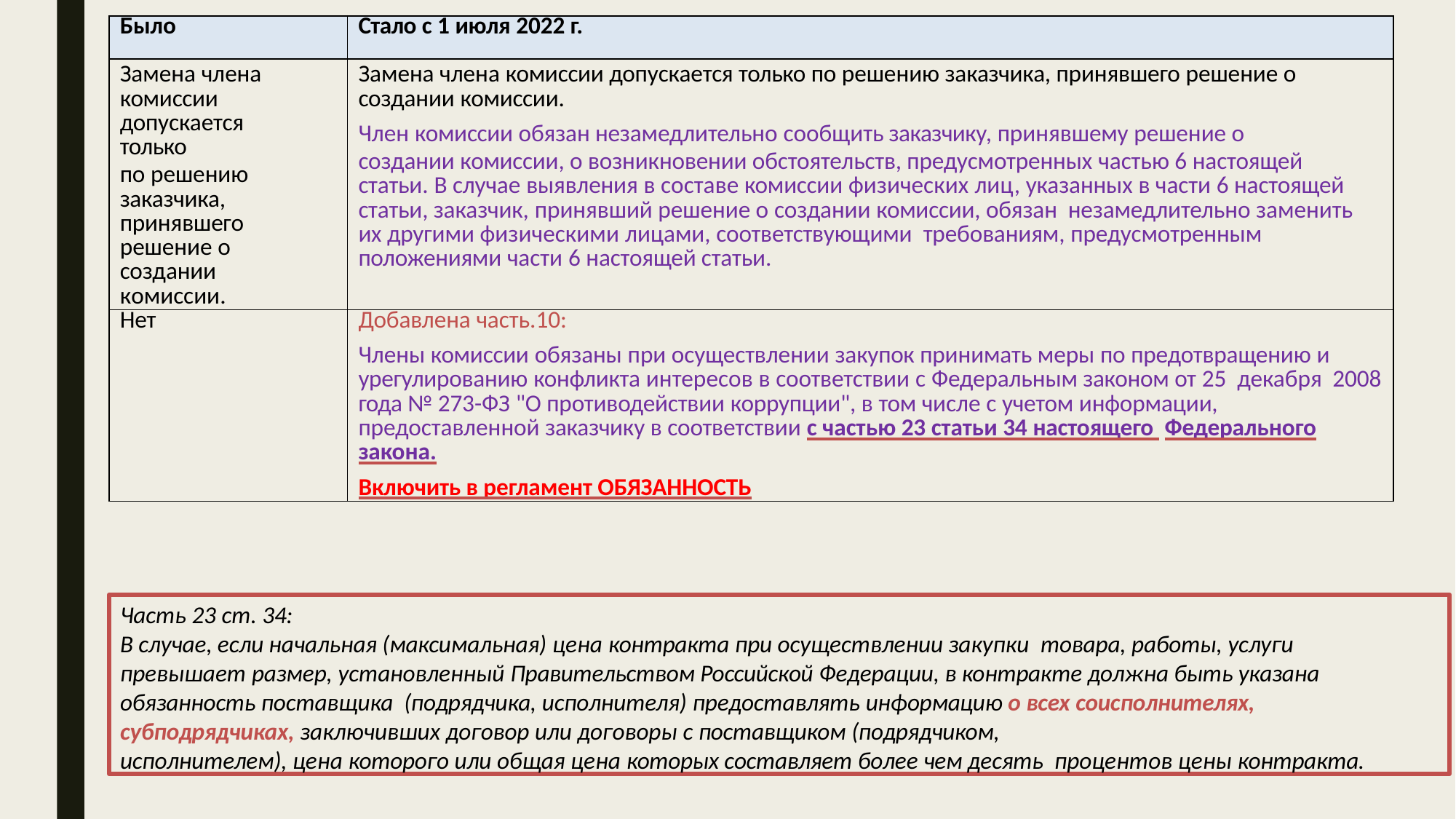

| Было | Стало с 1 июля 2022 г. |
| --- | --- |
| Замена члена комиссии допускается только по решению заказчика, принявшего решение о создании комиссии. | Замена члена комиссии допускается только по решению заказчика, принявшего решение о создании комиссии. Член комиссии обязан незамедлительно сообщить заказчику, принявшему решение о создании комиссии, о возникновении обстоятельств, предусмотренных частью 6 настоящей статьи. В случае выявления в составе комиссии физических лиц, указанных в части 6 настоящей статьи, заказчик, принявший решение о создании комиссии, обязан незамедлительно заменить их другими физическими лицами, соответствующими требованиям, предусмотренным положениями части 6 настоящей статьи. |
| Нет | Добавлена часть.10: Члены комиссии обязаны при осуществлении закупок принимать меры по предотвращению и урегулированию конфликта интересов в соответствии с Федеральным законом от 25 декабря 2008 года № 273-ФЗ "О противодействии коррупции", в том числе с учетом информации, предоставленной заказчику в соответствии с частью 23 статьи 34 настоящего Федерального закона. Включить в регламент ОБЯЗАННОСТЬ |
Часть 23 ст. 34:
В случае, если начальная (максимальная) цена контракта при осуществлении закупки  товара, работы, услуги превышает размер, установленный Правительством Российской Федерации, в контракте должна быть указана обязанность поставщика  (подрядчика, исполнителя) предоставлять информацию о всех соисполнителях, субподрядчиках, заключивших договор или договоры с поставщиком (подрядчиком,
исполнителем), цена которого или общая цена которых составляет более чем десять  процентов цены контракта.